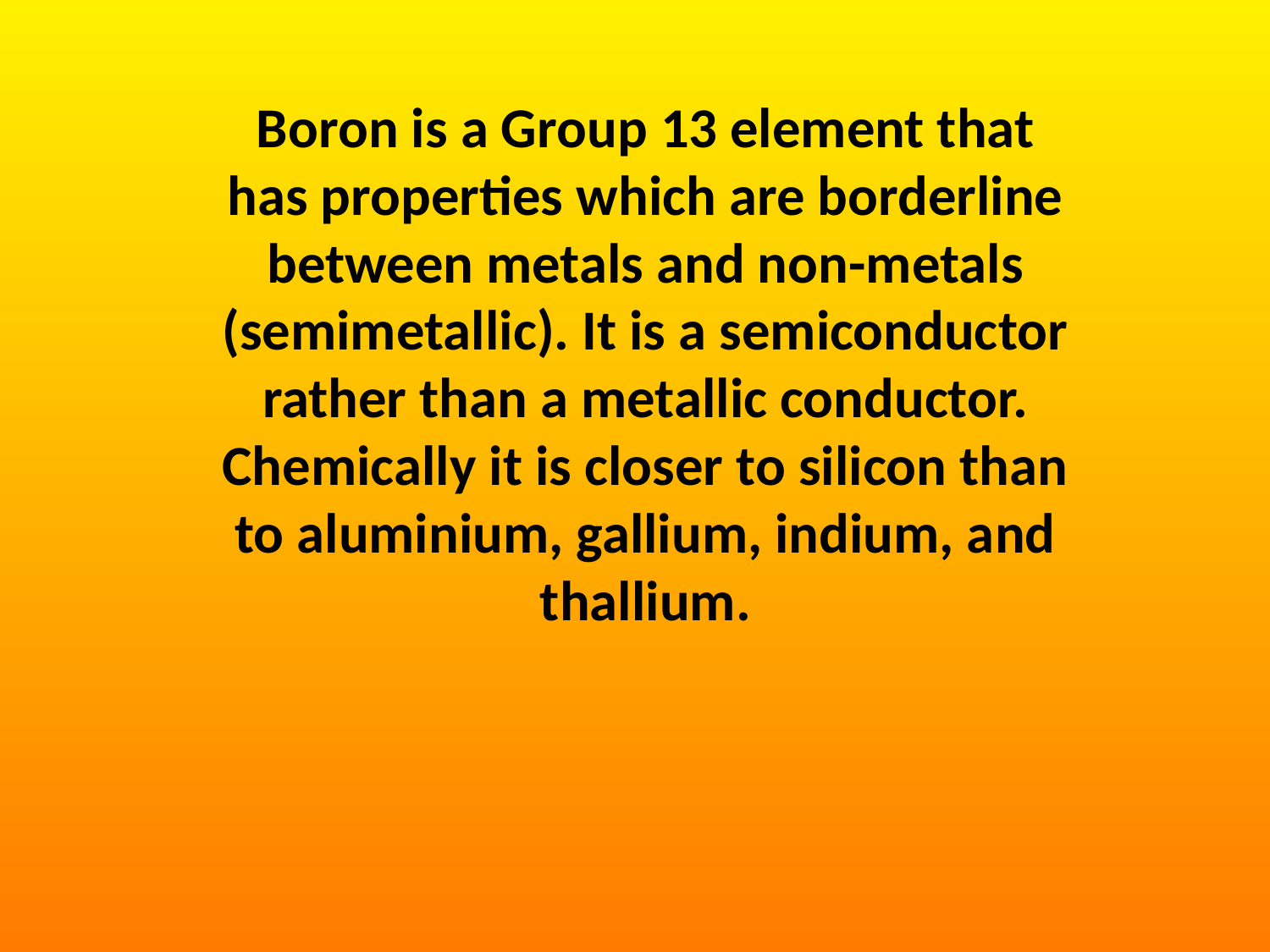

Boron is a Group 13 element that has properties which are borderline between metals and non-metals (semimetallic). It is a semiconductor rather than a metallic conductor. Chemically it is closer to silicon than to aluminium, gallium, indium, and thallium.